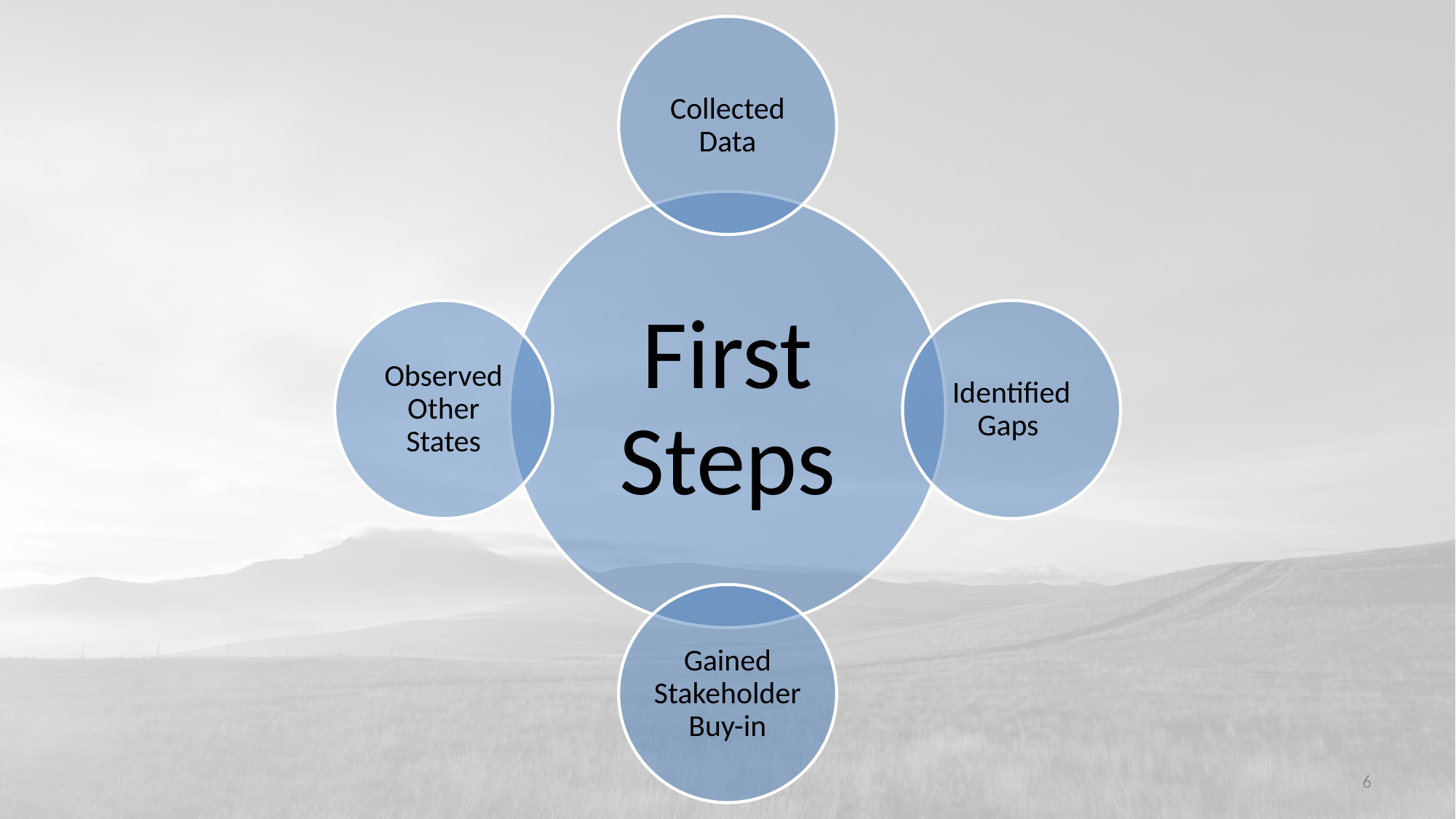

First Steps
Collected Data
Identified Gaps
Gained Stakeholder Buy-in
Observed Other States
6